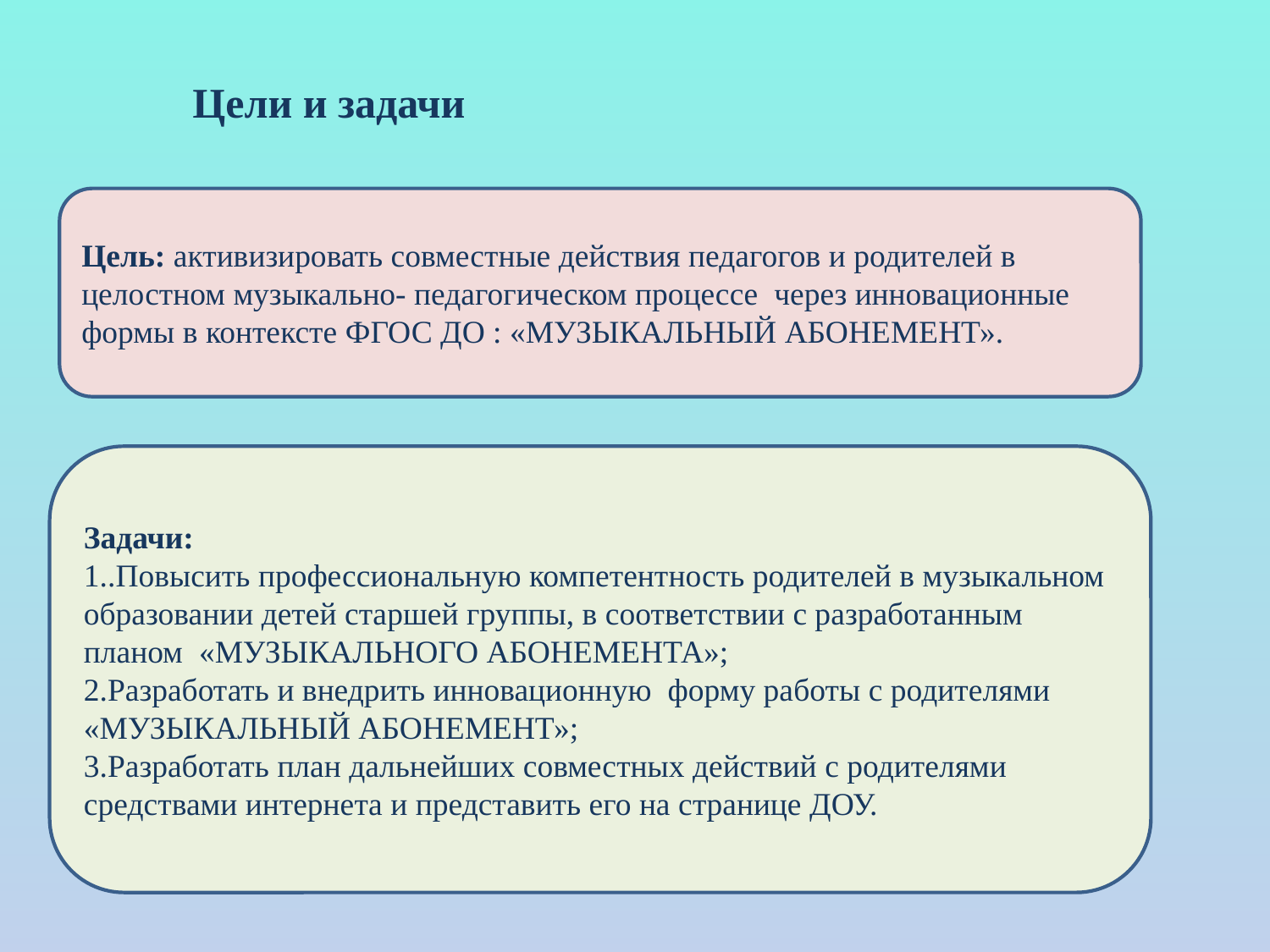

Цели и задачи
Цель: активизировать совместные действия педагогов и родителей в целостном музыкально- педагогическом процессе  через инновационные формы в контексте ФГОС ДО : «МУЗЫКАЛЬНЫЙ АБОНЕМЕНТ».
Задачи:
1..Повысить профессиональную компетентность родителей в музыкальном образовании детей старшей группы, в соответствии с разработанным планом  «МУЗЫКАЛЬНОГО АБОНЕМЕНТА»;
2.Разработать и внедрить инновационную  форму работы с родителями «МУЗЫКАЛЬНЫЙ АБОНЕМЕНТ»;
3.Разработать план дальнейших совместных действий с родителями средствами интернета и представить его на странице ДОУ.